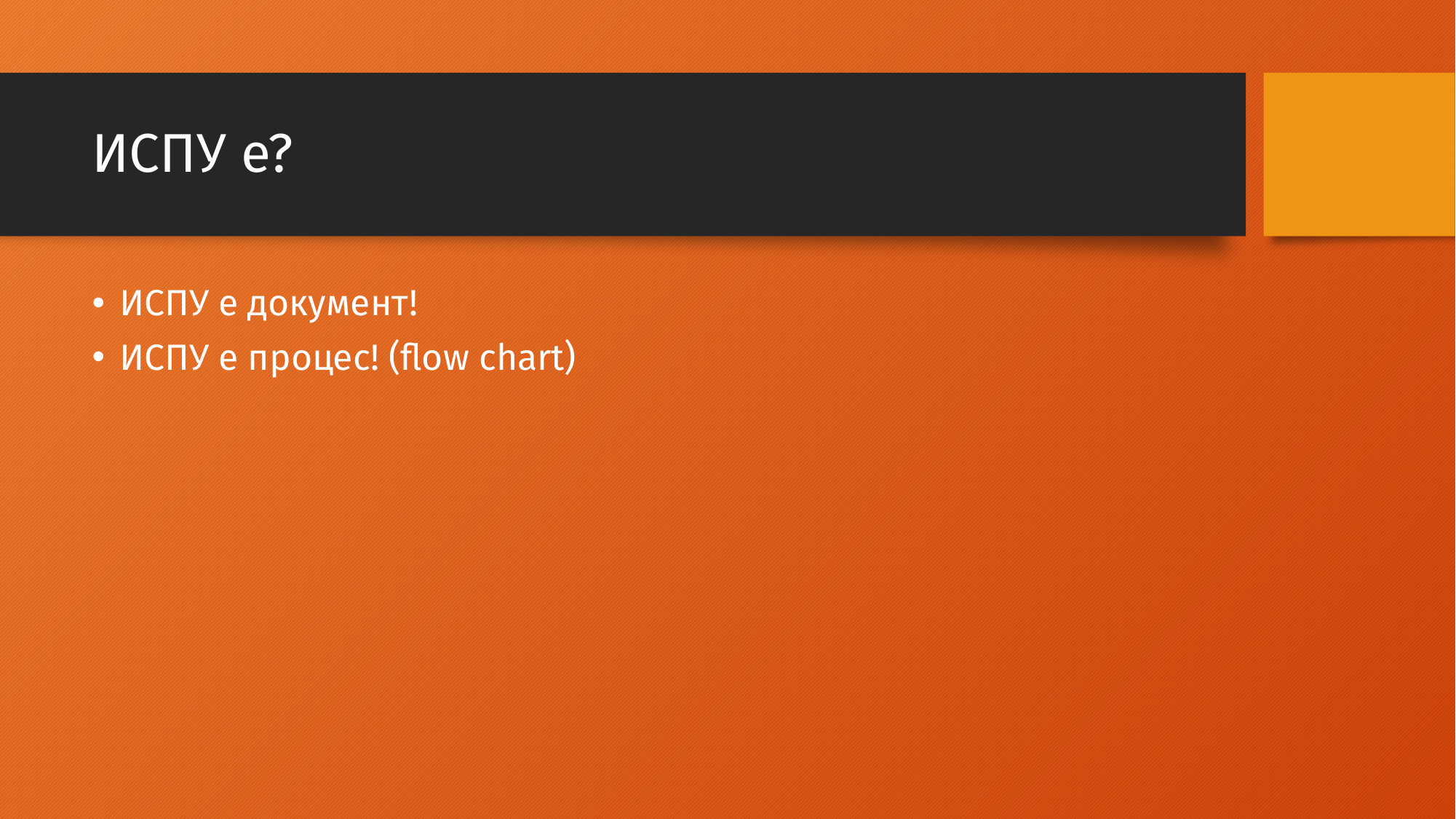

# ИСПУ е?
ИСПУ е документ!
ИСПУ е процес! (flow chart)